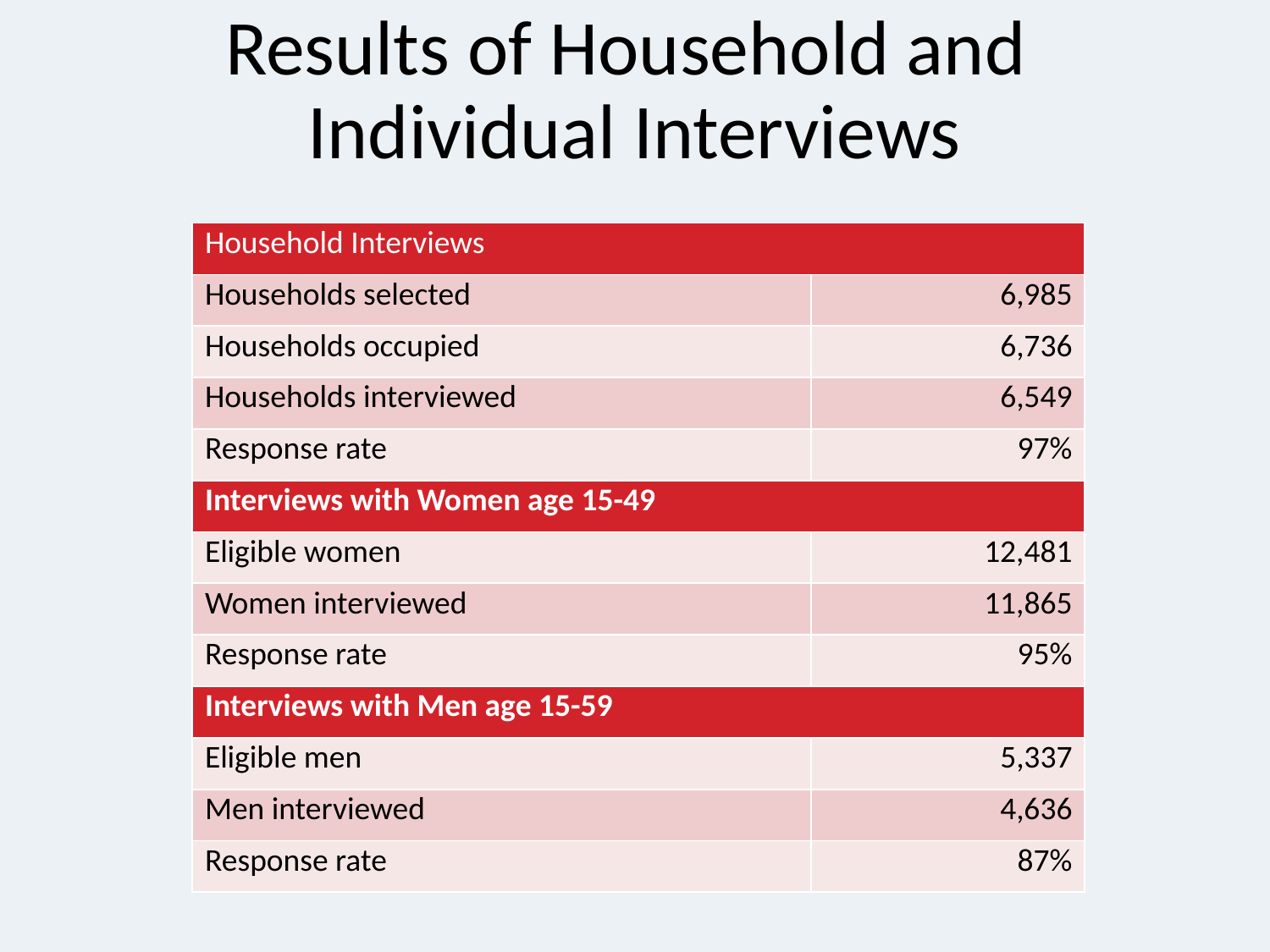

# Results of Household and Individual Interviews
| Household Interviews |  |
| --- | --- |
| Households selected | 6,985 |
| Households occupied | 6,736 |
| Households interviewed | 6,549 |
| Response rate | 97% |
| Interviews with Women age 15-49 |  |
| Eligible women | 12,481 |
| Women interviewed | 11,865 |
| Response rate | 95% |
| Interviews with Men age 15-59 |  |
| Eligible men | 5,337 |
| Men interviewed | 4,636 |
| Response rate | 87% |